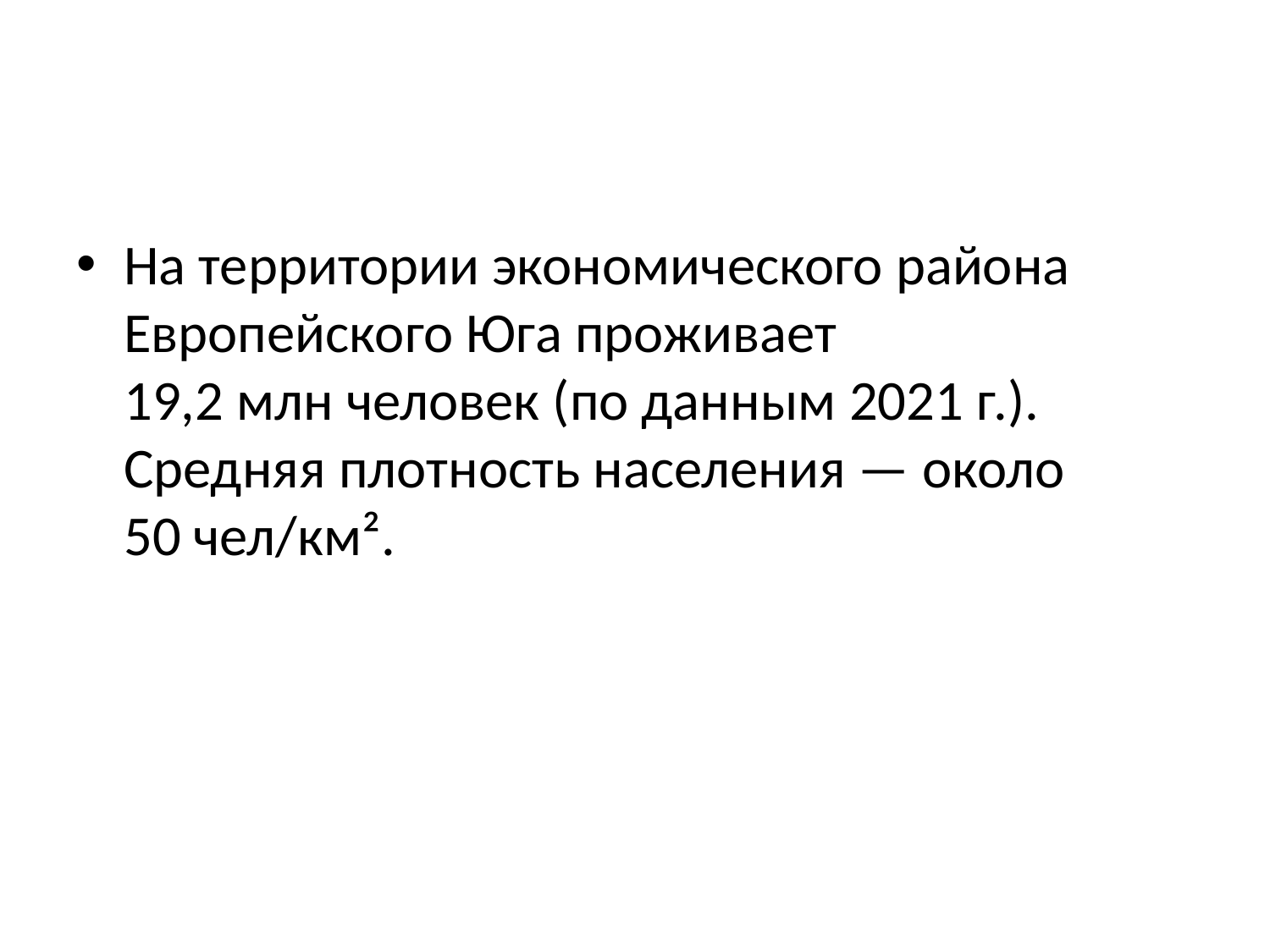

На территории экономического района Европейского Юга проживает 19,2 млн человек (по данным 2021 г.). Средняя плотность населения — около 50 чел/км².